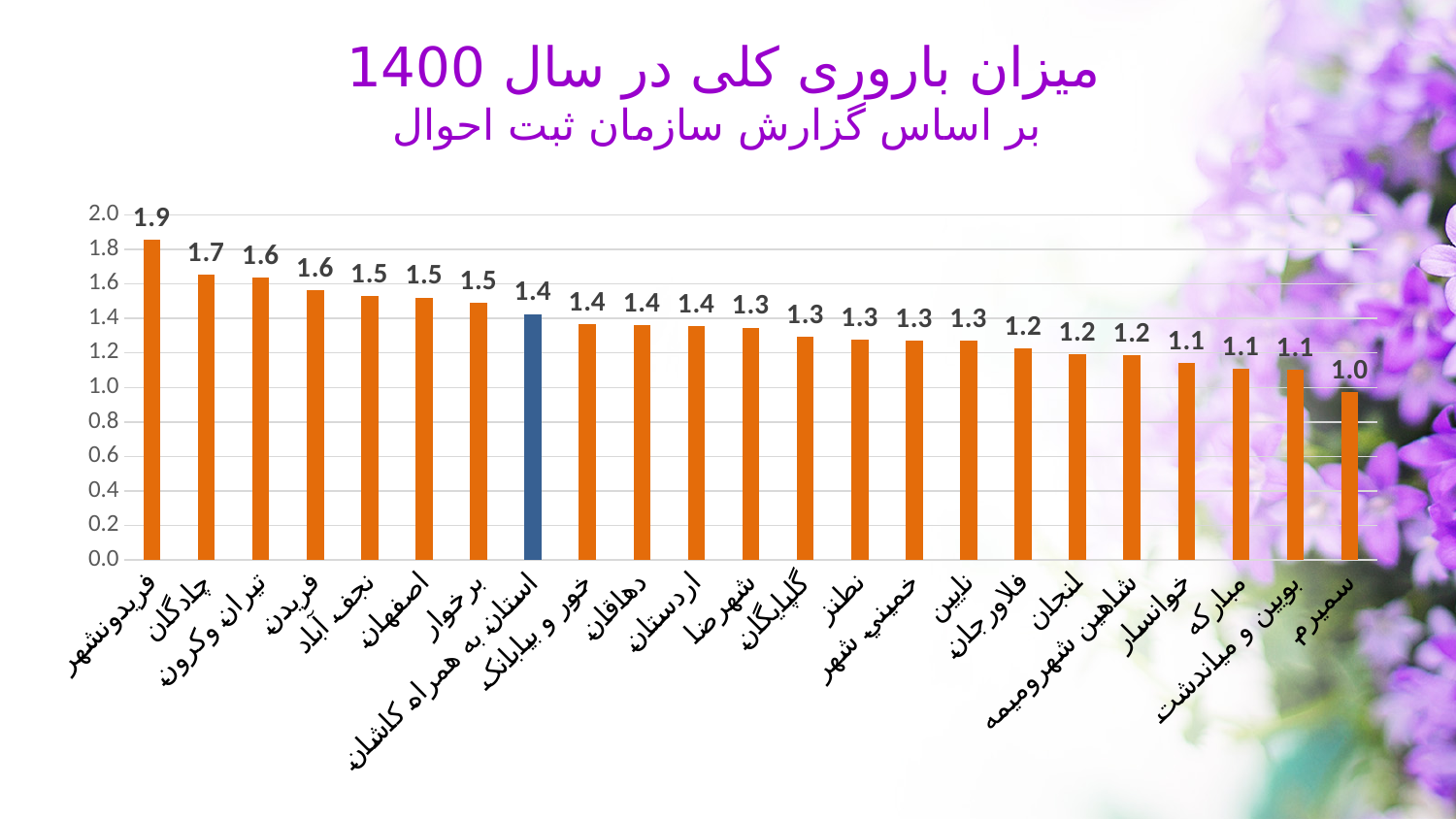

میزان باروری کلی در سال 1400
 بر اساس گزارش سازمان ثبت احوال

### Chart

| Category | 1400 |
|---|---|
| فريدونشهر | 1.8535881716552471 |
| چادگان | 1.653519720419371 |
| تيران وکرون | 1.6358673766164034 |
| فريدن | 1.5623974266395328 |
| نجف آباد | 1.5290123221302405 |
| اصفهان | 1.5206157948426766 |
| برخوار | 1.4884403669724773 |
| استان به همراه کاشان | 1.4249384317056168 |
| خور و بيابانک | 1.3657876943881002 |
| دهاقان | 1.3607775871926815 |
| اردستان | 1.3538043939265416 |
| شهرضا | 1.3467473646238326 |
| گلپايگان | 1.2914892815431562 |
| نطنز | 1.2777364110201042 |
| خميني شهر | 1.271256366240196 |
| نايين | 1.2696756239673015 |
| فلاورجان | 1.225894644339208 |
| لنجان | 1.1932732815015241 |
| شاهين شهروميمه | 1.1882648961256241 |
| خوانسار | 1.1397058823529411 |
| مبارکه | 1.1076923076923075 |
| بويين و مياندشت | 1.1005353955978585 |
| سميرم | 0.9712275943895928 |